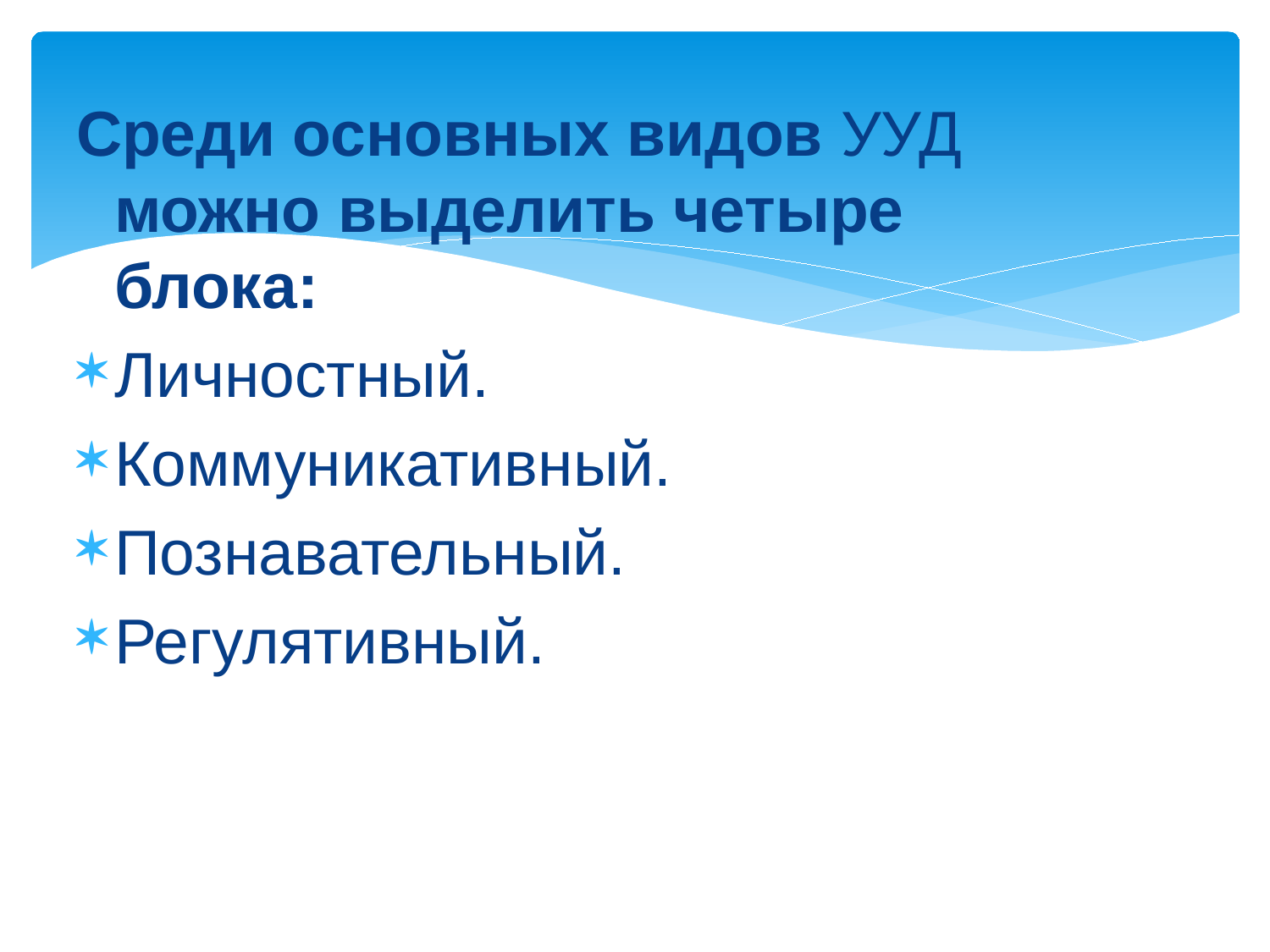

Среди основных видов УУД можно выделить четыре блока:
Личностный.
Коммуникативный.
Познавательный.
Регулятивный.